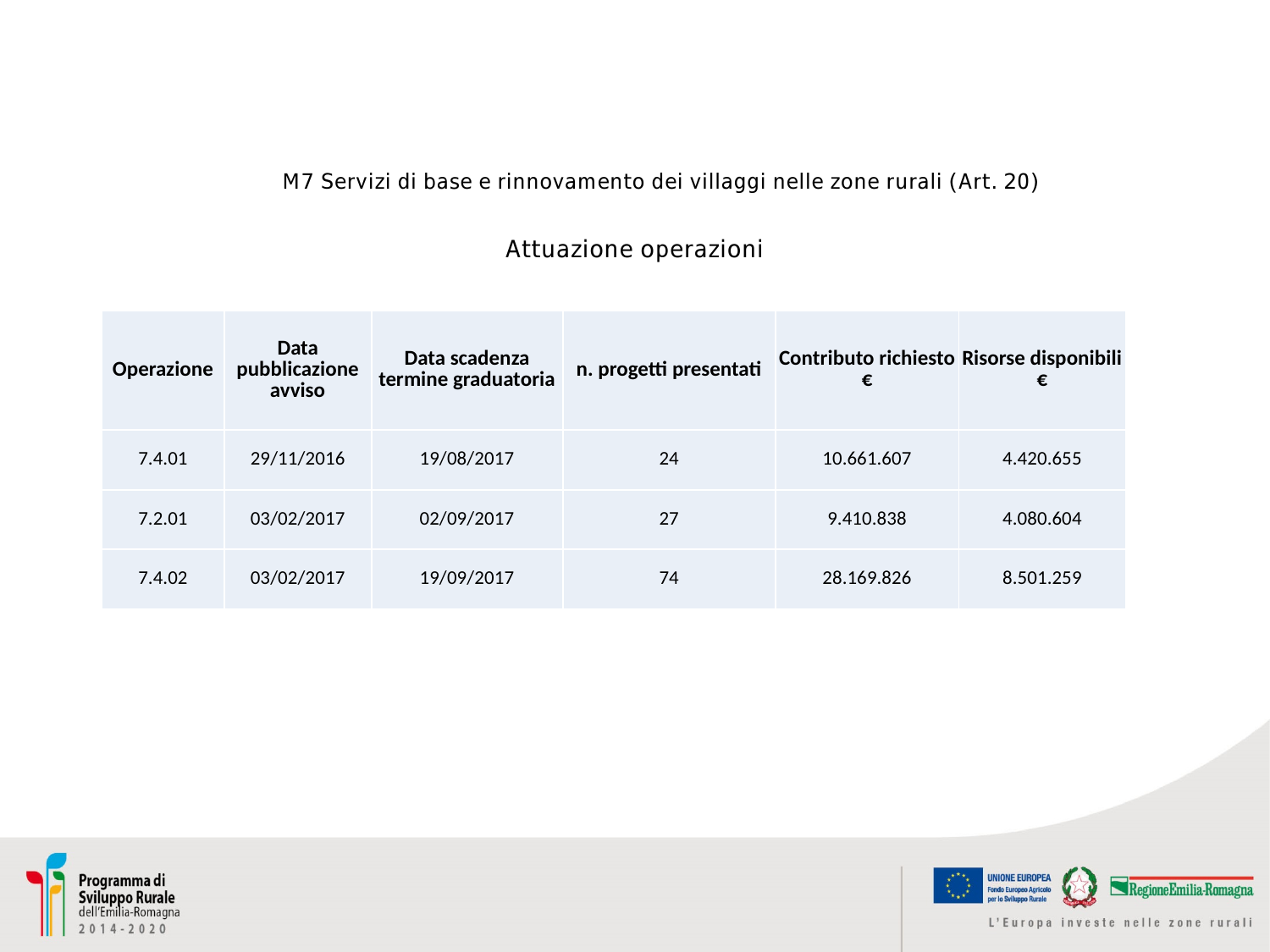

M7 Servizi di base e rinnovamento dei villaggi nelle zone rurali (Art. 20)
Attuazione operazioni
| Operazione | Data pubblicazione avviso | Data scadenza termine graduatoria | n. progetti presentati | Contributo richiesto € | Risorse disponibili € |
| --- | --- | --- | --- | --- | --- |
| 7.4.01 | 29/11/2016 | 19/08/2017 | 24 | 10.661.607 | 4.420.655 |
| 7.2.01 | 03/02/2017 | 02/09/2017 | 27 | 9.410.838 | 4.080.604 |
| 7.4.02 | 03/02/2017 | 19/09/2017 | 74 | 28.169.826 | 8.501.259 |